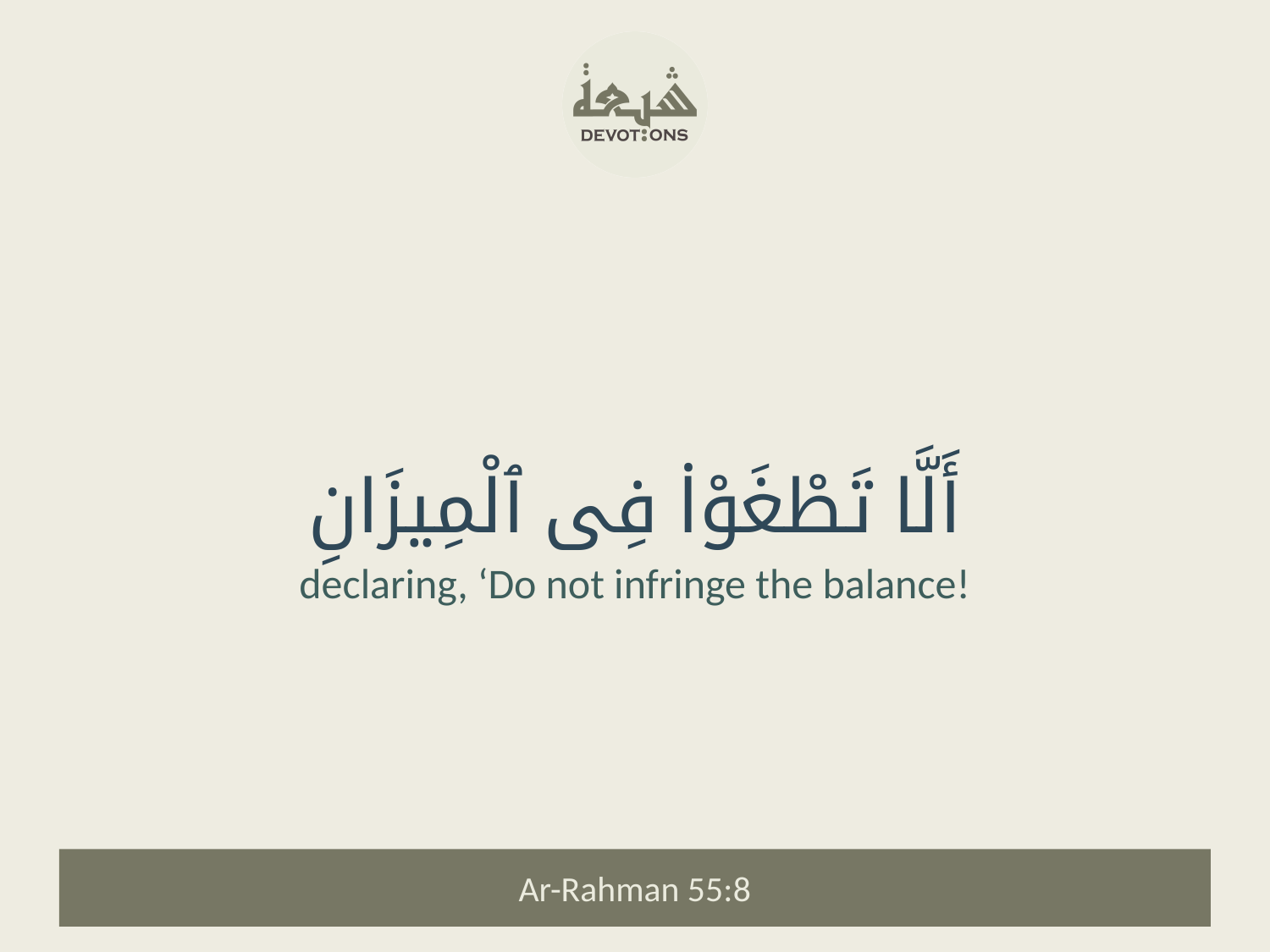

أَلَّا تَطْغَوْا۟ فِى ٱلْمِيزَانِ
declaring, ‘Do not infringe the balance!
Ar-Rahman 55:8